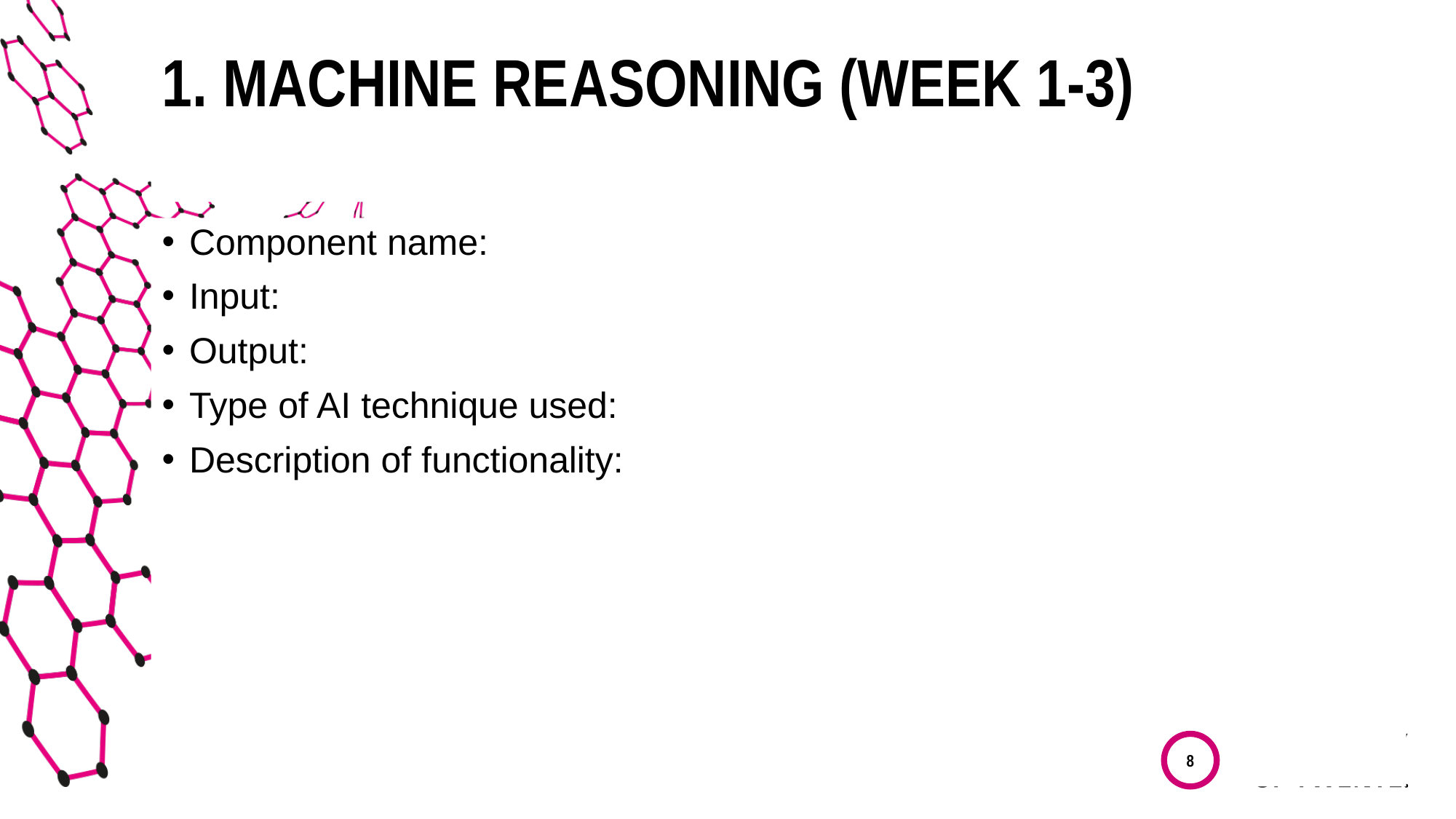

# 1. Machine reasoning (week 1-3)
Component name:
Input:
Output:
Type of AI technique used:
Description of functionality:
8